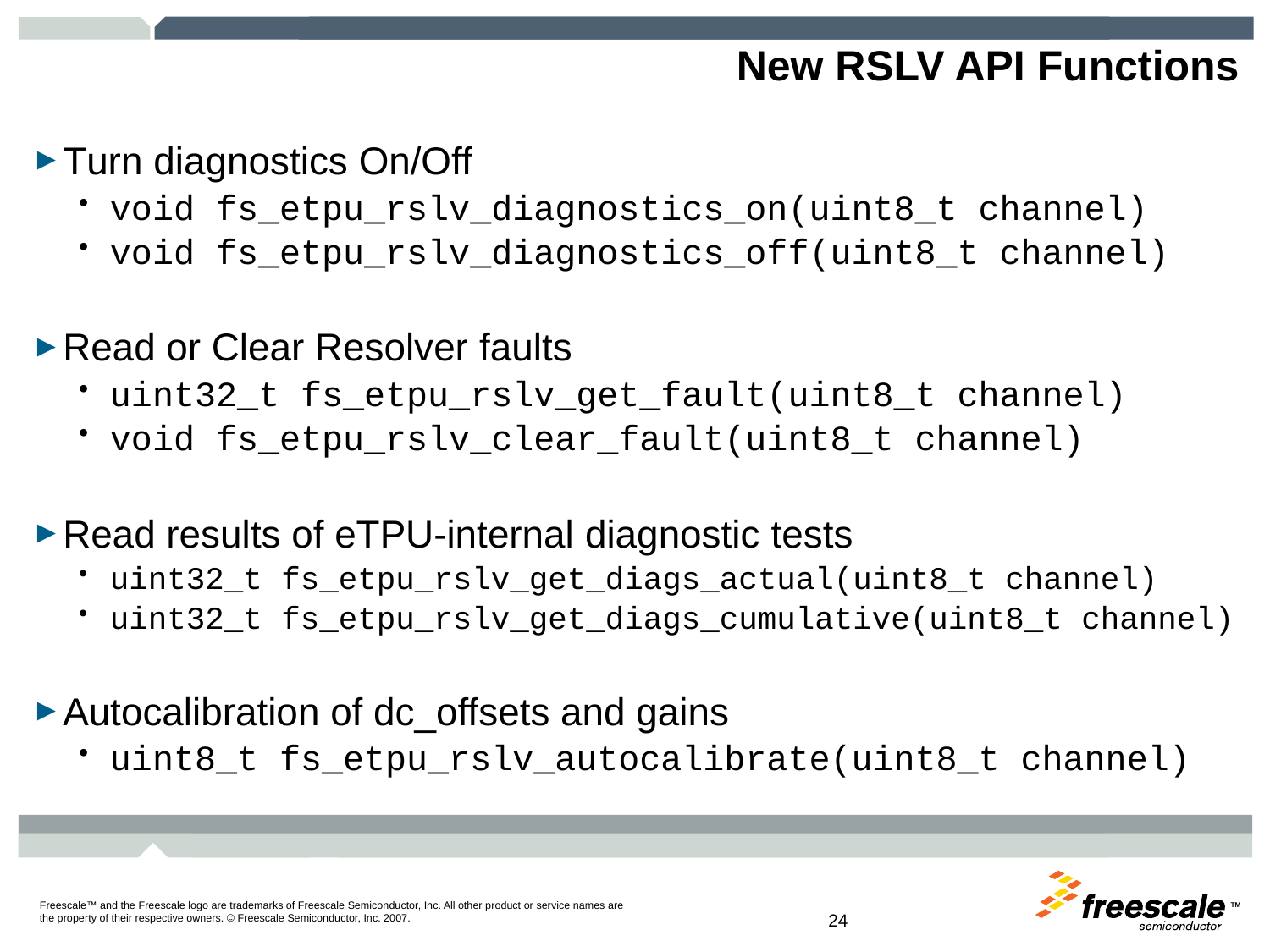

# New RSLV API Functions
Turn diagnostics On/Off
void fs_etpu_rslv_diagnostics_on(uint8_t channel)
void fs_etpu_rslv_diagnostics_off(uint8_t channel)

Read or Clear Resolver faults
uint32_t fs_etpu_rslv_get_fault(uint8_t channel)
void fs_etpu_rslv_clear_fault(uint8_t channel)

Read results of eTPU-internal diagnostic tests
uint32_t fs_etpu_rslv_get_diags_actual(uint8_t channel)
uint32_t fs_etpu_rslv_get_diags_cumulative(uint8_t channel)

Autocalibration of dc_offsets and gains
uint8_t fs_etpu_rslv_autocalibrate(uint8_t channel)

24